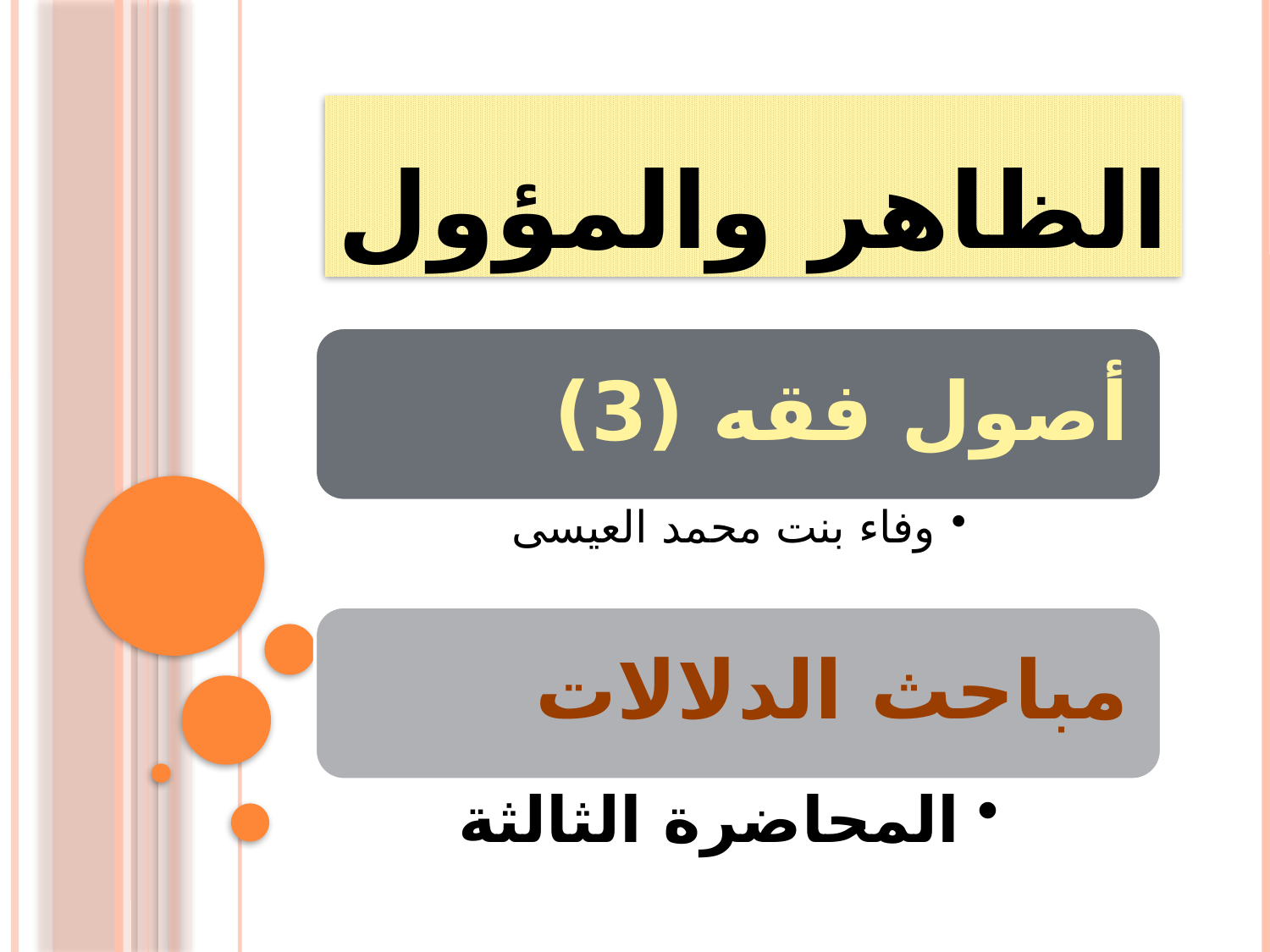

# الظاهر والمؤول
أصول فقه (3)
وفاء بنت محمد العيسى
مباحث الدلالات
المحاضرة الثالثة